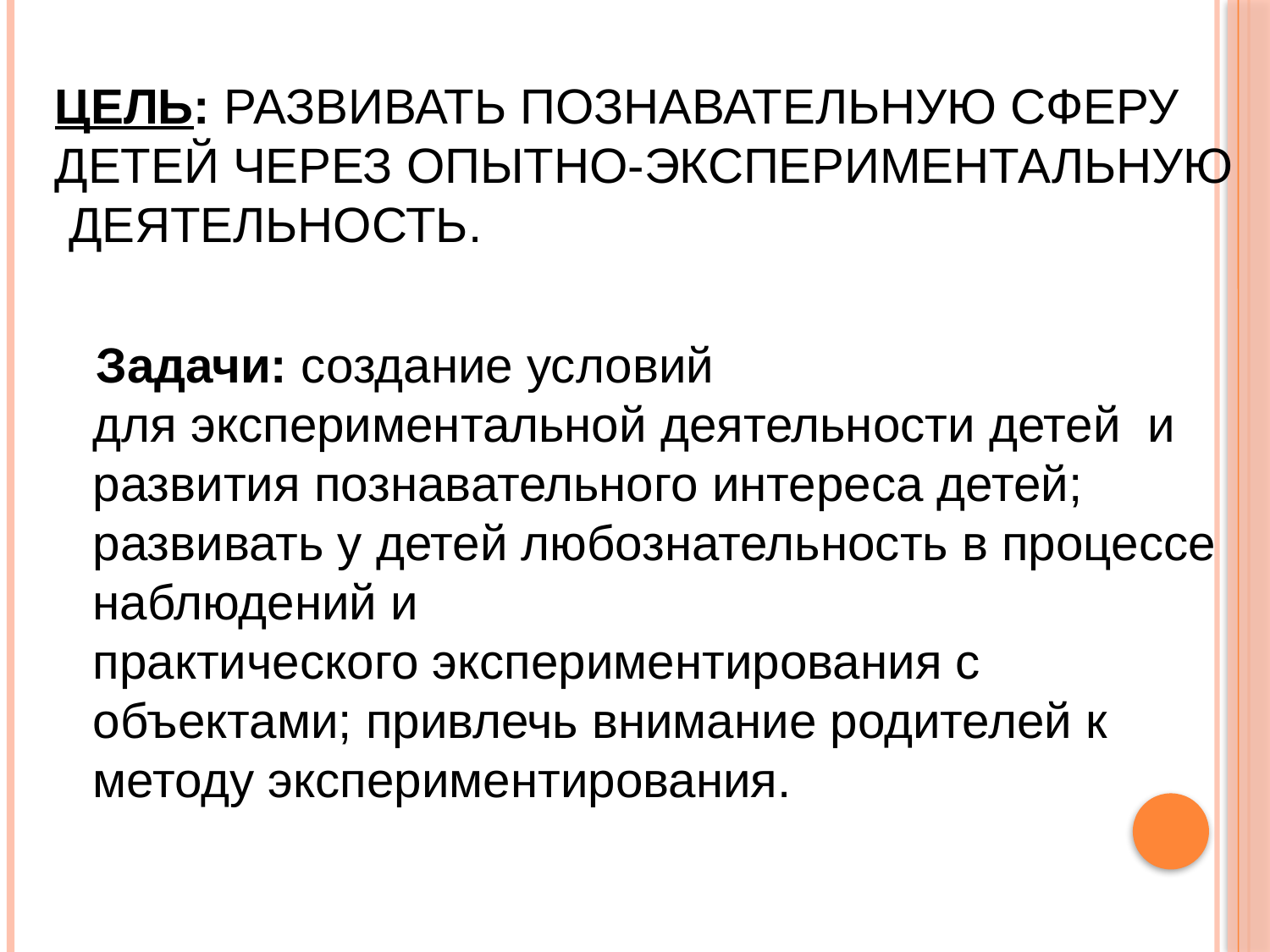

# Цель: развивать познавательную сферу детей через опытно-экспериментальную  деятельность.
   Задачи: создание условий для экспериментальной деятельности детей  и развития познавательного интереса детей; развивать у детей любознательность в процессе наблюдений и  практического экспериментирования с объектами; привлечь внимание родителей к методу экспериментирования.